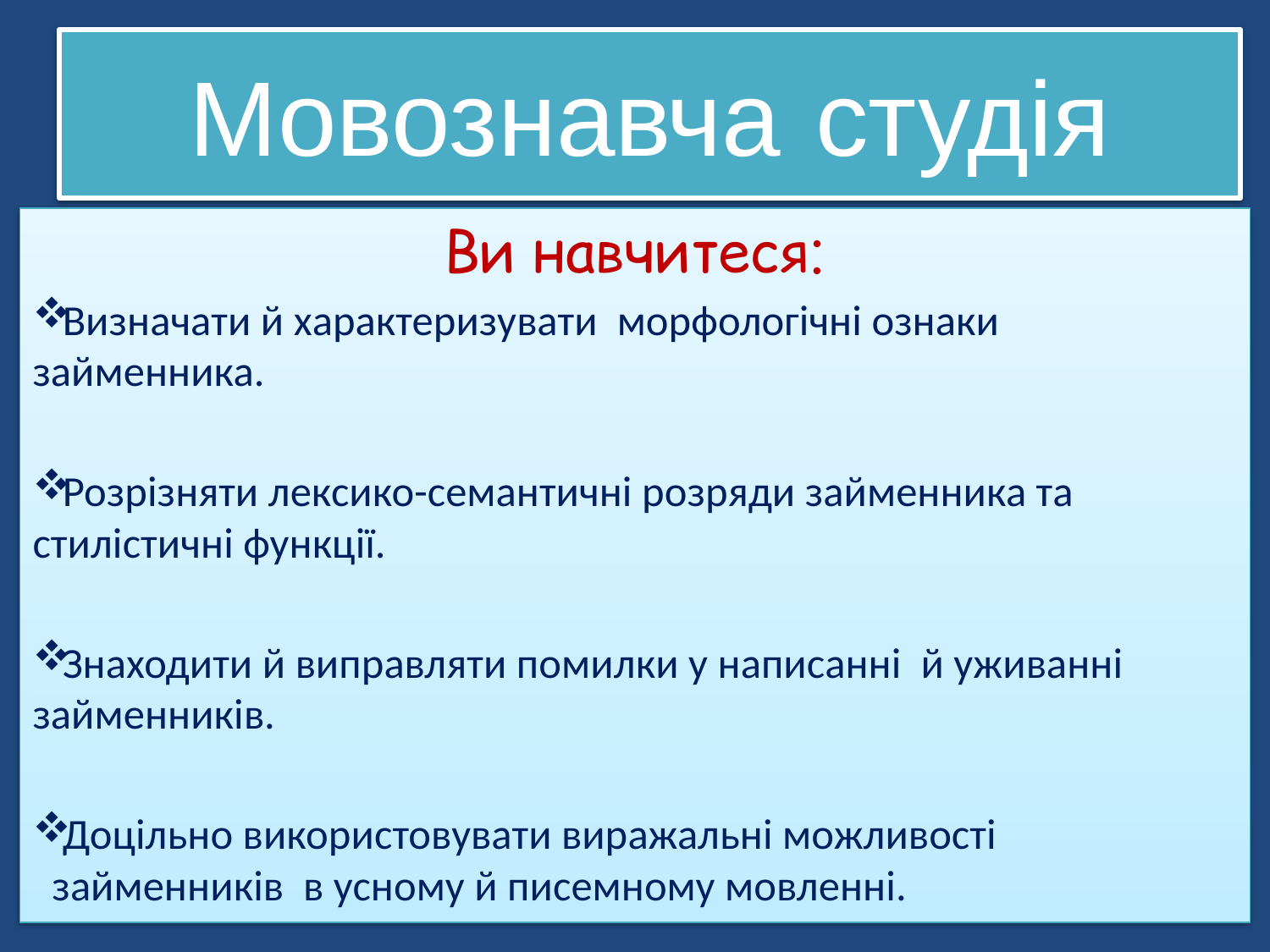

# Мовознавча студія
Ви навчитеся:
Визначати й характеризувати  морфологічні ознаки займенника.

Розрізняти лексико-семантичні розряди займенника та    стилістичні функції.

Знаходити й виправляти помилки у написанні  й уживанні займенників.

Доцільно використовувати виражальні можливості                           займенників  в усному й писемному мовленні.